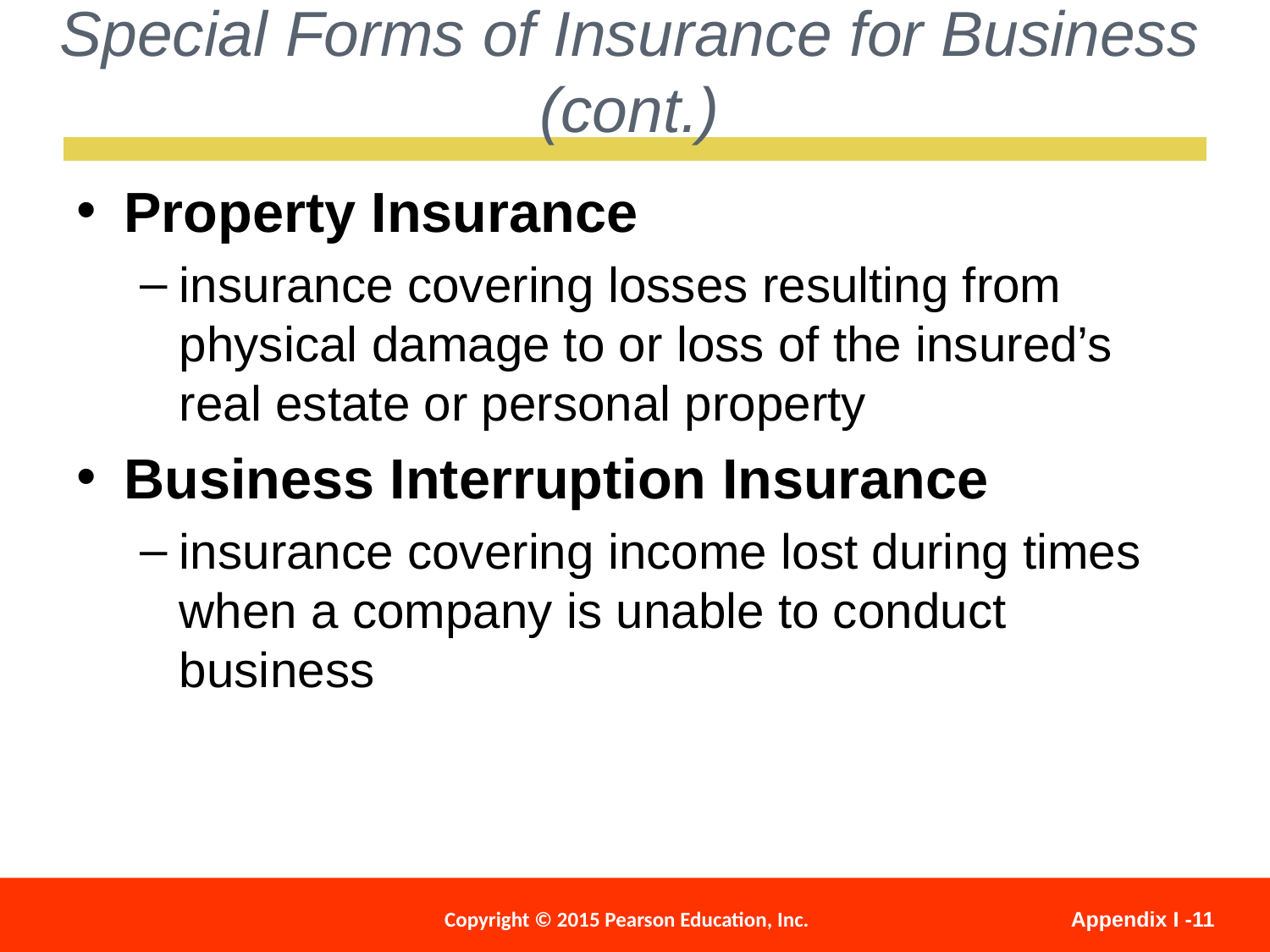

Special Forms of Insurance for Business (cont.)
Property Insurance
insurance covering losses resulting from physical damage to or loss of the insured’s real estate or personal property
Business Interruption Insurance
insurance covering income lost during times when a company is unable to conduct business